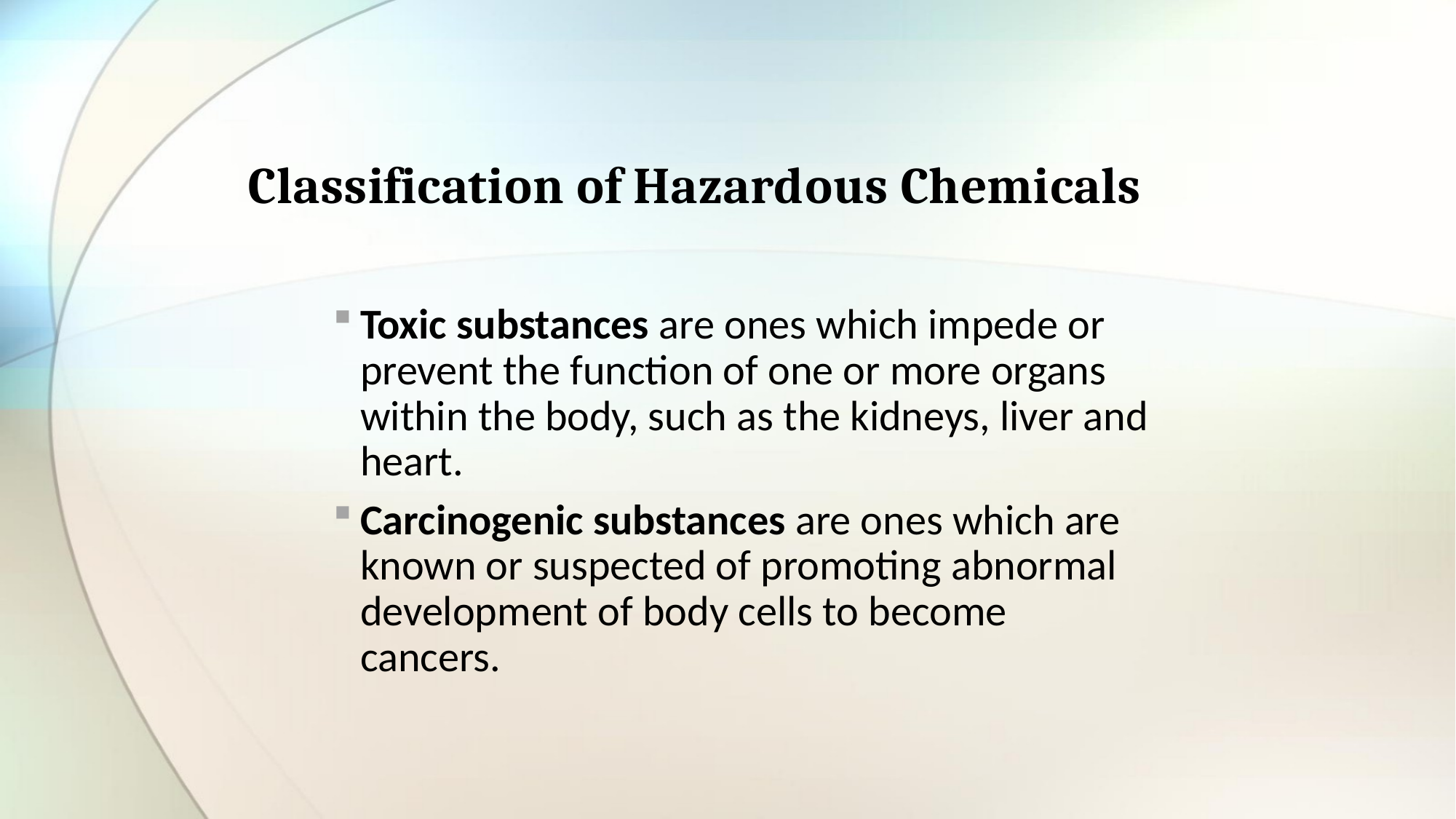

# Classification of Hazardous Chemicals
Toxic substances are ones which impede or prevent the function of one or more organs within the body, such as the kidneys, liver and heart.
Carcinogenic substances are ones which are known or suspected of promoting abnormal development of body cells to become cancers.